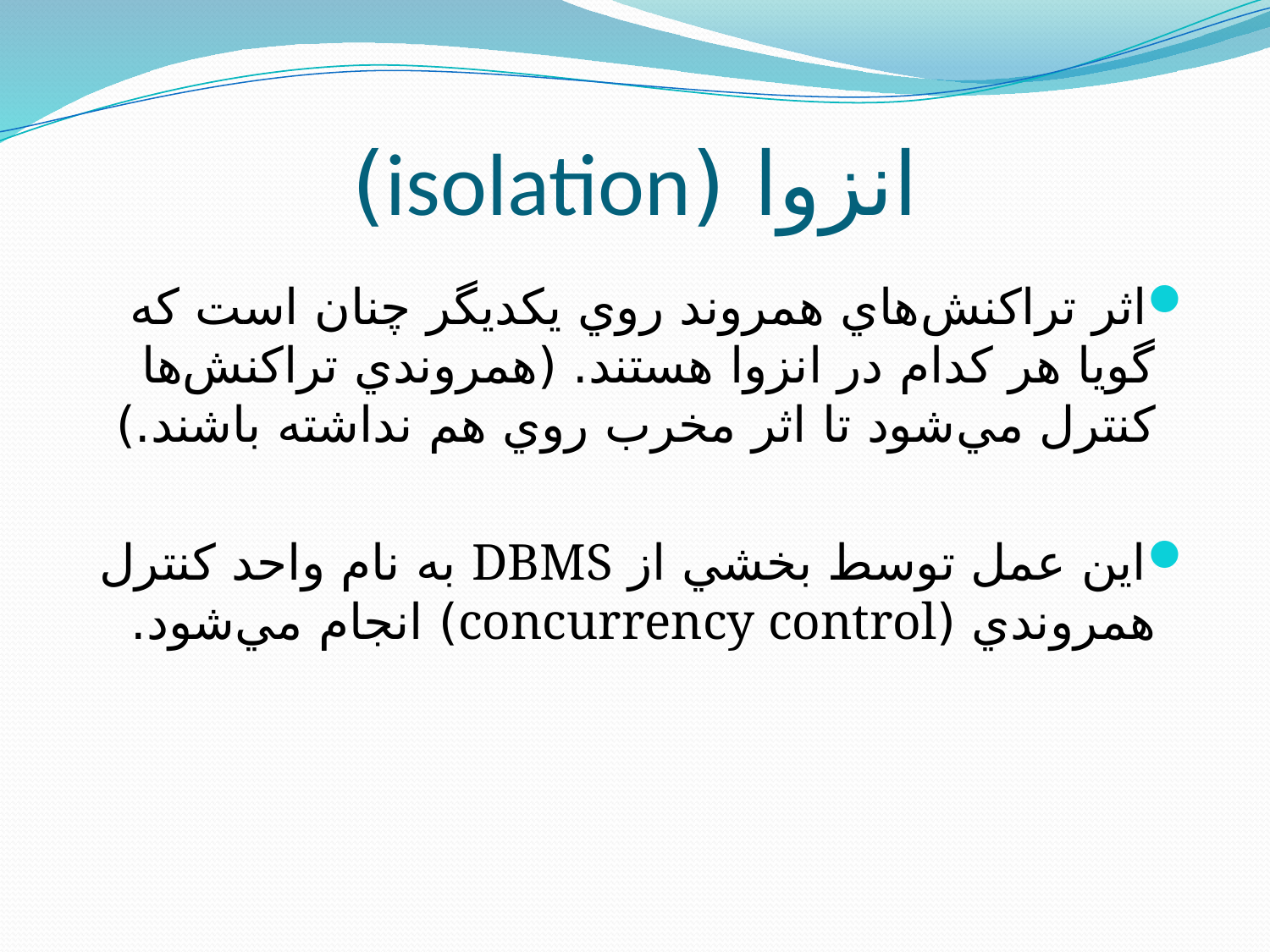

# انزوا (isolation)
اثر تراکنش‌هاي همروند روي يکديگر چنان است که گويا هر کدام در انزوا هستند. (همروندي تراکنش‌ها کنترل مي‌شود تا اثر مخرب روي هم نداشته باشند.)

اين عمل توسط بخشي از DBMS به نام واحد کنترل همروندي (concurrency control) انجام مي‌شود.